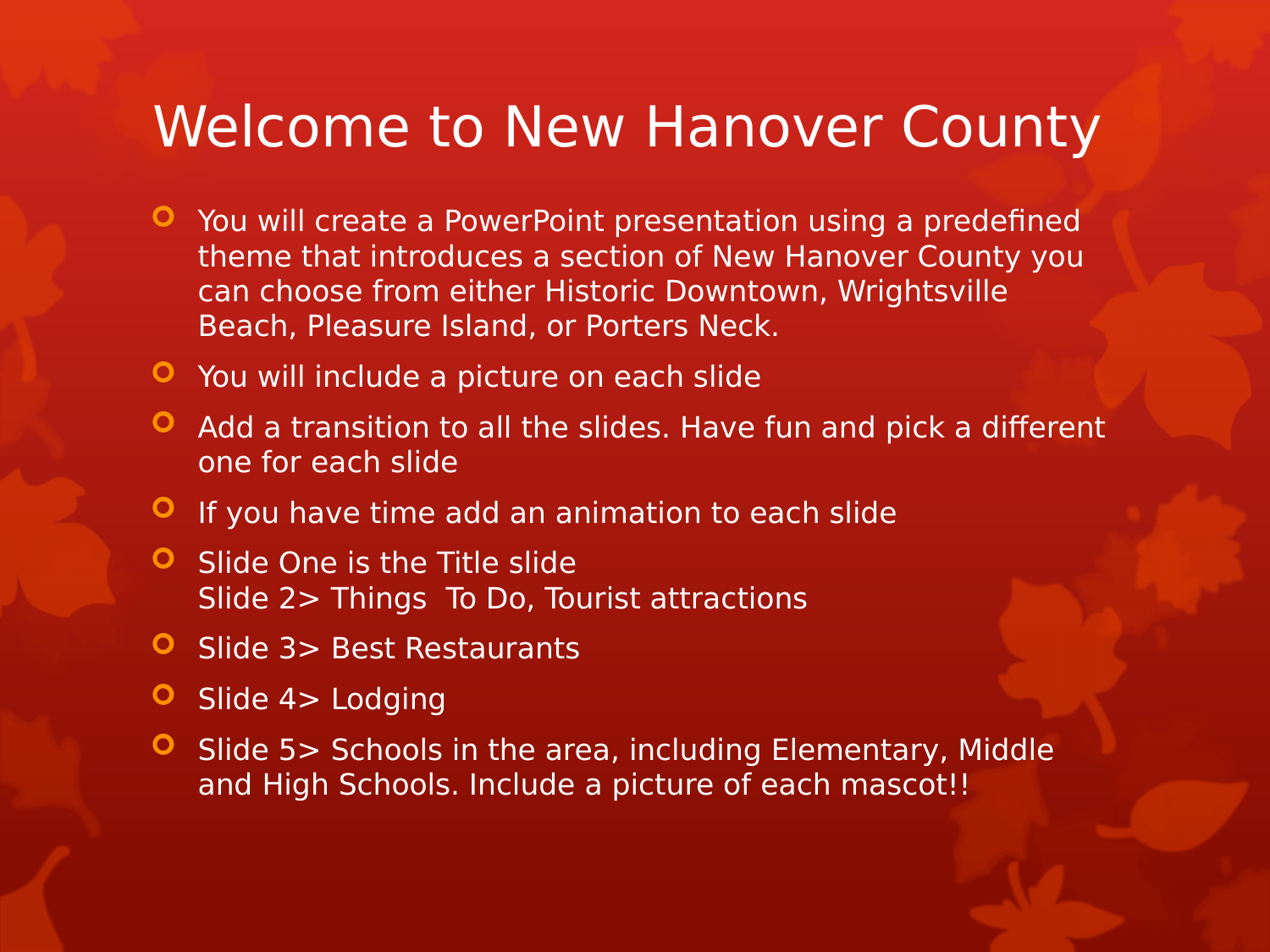

# Welcome to New Hanover County
You will create a PowerPoint presentation using a predefined theme that introduces a section of New Hanover County you can choose from either Historic Downtown, Wrightsville Beach, Pleasure Island, or Porters Neck.
You will include a picture on each slide
Add a transition to all the slides. Have fun and pick a different one for each slide
If you have time add an animation to each slide
Slide One is the Title slide
Slide 2> Things  To Do, Tourist attractions
Slide 3> Best Restaurants
Slide 4> Lodging
Slide 5> Schools in the area, including Elementary, Middle and High Schools. Include a picture of each mascot!!